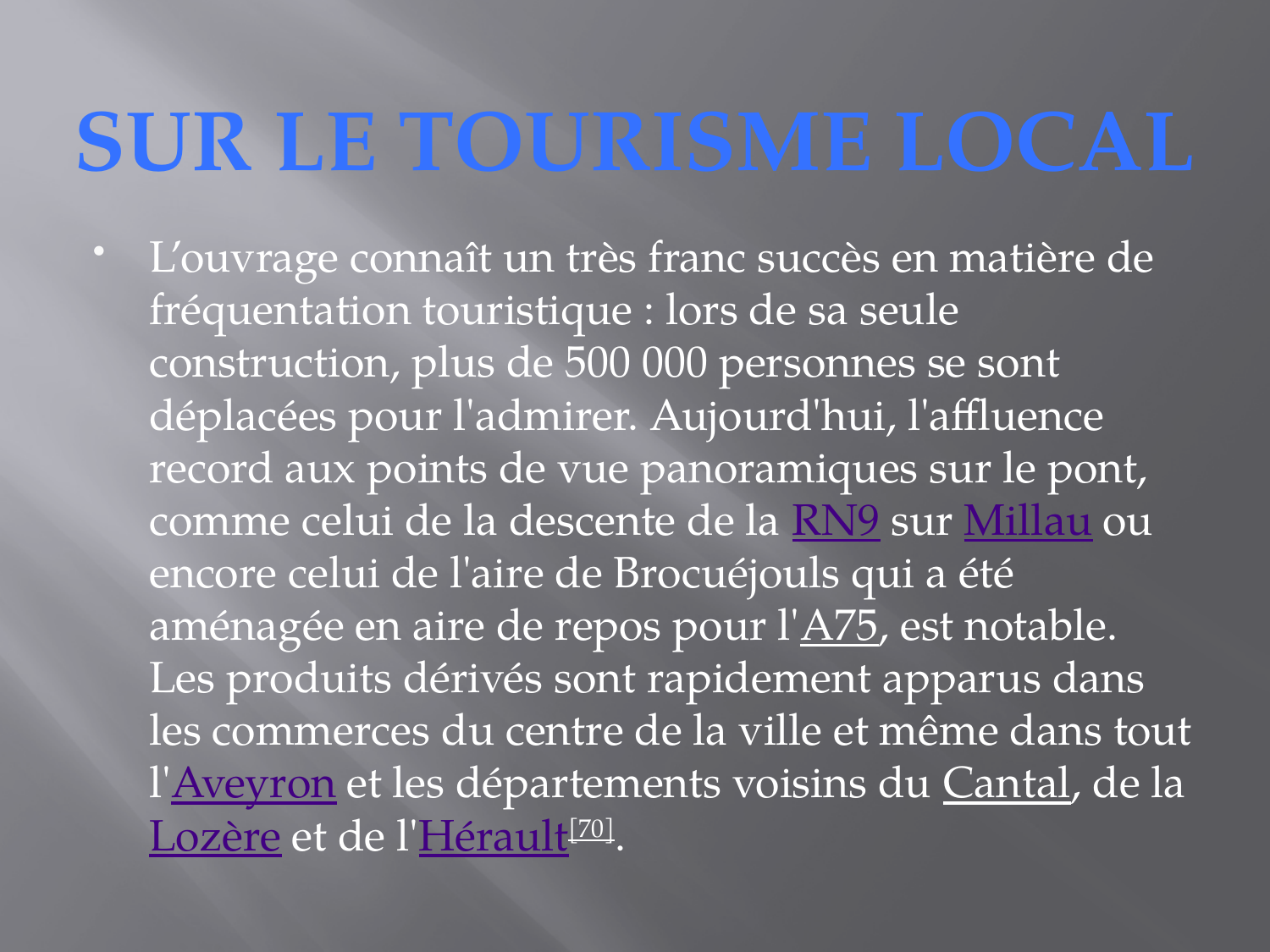

Sur le tourisme local
L’ouvrage connaît un très franc succès en matière de fréquentation touristique : lors de sa seule construction, plus de 500 000 personnes se sont déplacées pour l'admirer. Aujourd'hui, l'affluence record aux points de vue panoramiques sur le pont, comme celui de la descente de la RN9 sur Millau ou encore celui de l'aire de Brocuéjouls qui a été aménagée en aire de repos pour l'A75, est notable. Les produits dérivés sont rapidement apparus dans les commerces du centre de la ville et même dans tout l'Aveyron et les départements voisins du Cantal, de la Lozère et de l'Hérault[70].